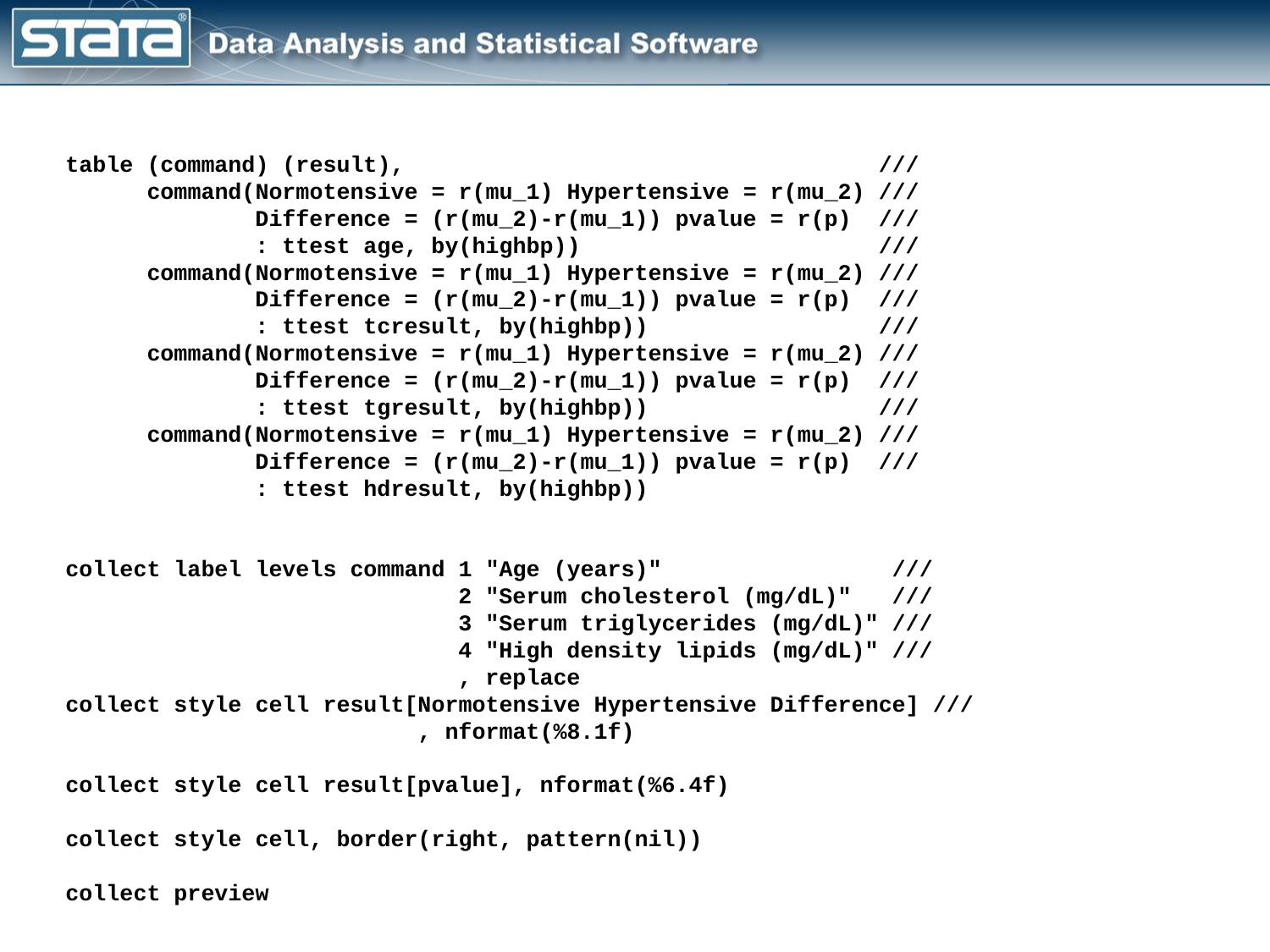

table (command) (result),                                   ///
      command(Normotensive = r(mu_1) Hypertensive = r(mu_2) ///
              Difference = (r(mu_2)-r(mu_1)) pvalue = r(p)  ///
              : ttest age, by(highbp))                      ///
      command(Normotensive = r(mu_1) Hypertensive = r(mu_2) ///
              Difference = (r(mu_2)-r(mu_1)) pvalue = r(p)  ///
              : ttest tcresult, by(highbp))                 ///
      command(Normotensive = r(mu_1) Hypertensive = r(mu_2) ///
              Difference = (r(mu_2)-r(mu_1)) pvalue = r(p)  ///
              : ttest tgresult, by(highbp))                 ///
      command(Normotensive = r(mu_1) Hypertensive = r(mu_2) ///
              Difference = (r(mu_2)-r(mu_1)) pvalue = r(p)  ///
              : ttest hdresult, by(highbp))

collect label levels command 1 "Age (years)"                 ///
                             2 "Serum cholesterol (mg/dL)"   ///
                             3 "Serum triglycerides (mg/dL)" ///
                             4 "High density lipids (mg/dL)" ///
                             , replace
collect style cell result[Normotensive Hypertensive Difference] ///
                          , nformat(%8.1f)

collect style cell result[pvalue], nformat(%6.4f)

collect style cell, border(right, pattern(nil))

collect preview